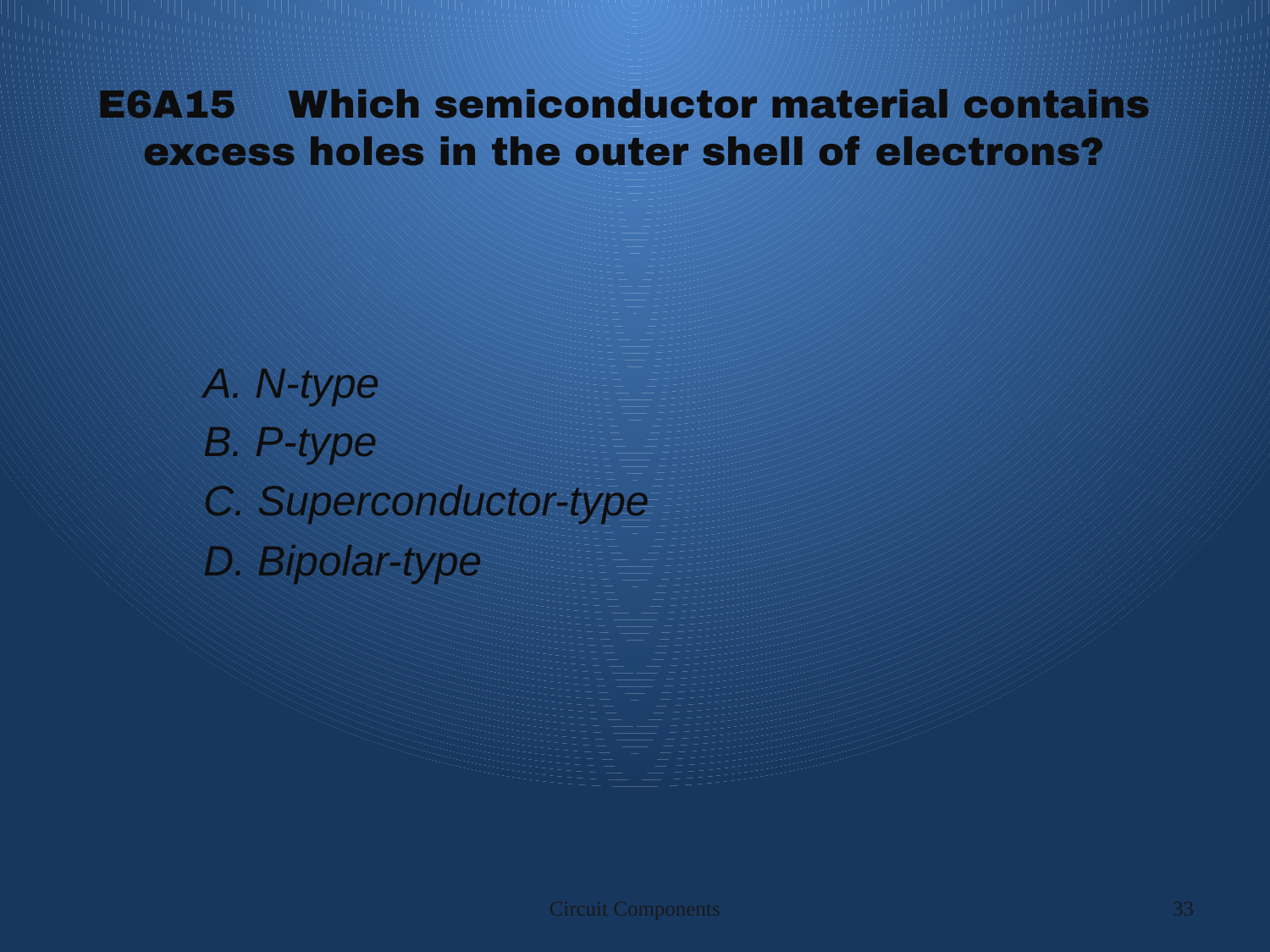

# E6A15    Which semiconductor material contains excess holes in the outer shell of electrons?
A. N-type
B. P-type
C. Superconductor-type
D. Bipolar-type
Circuit Components
33